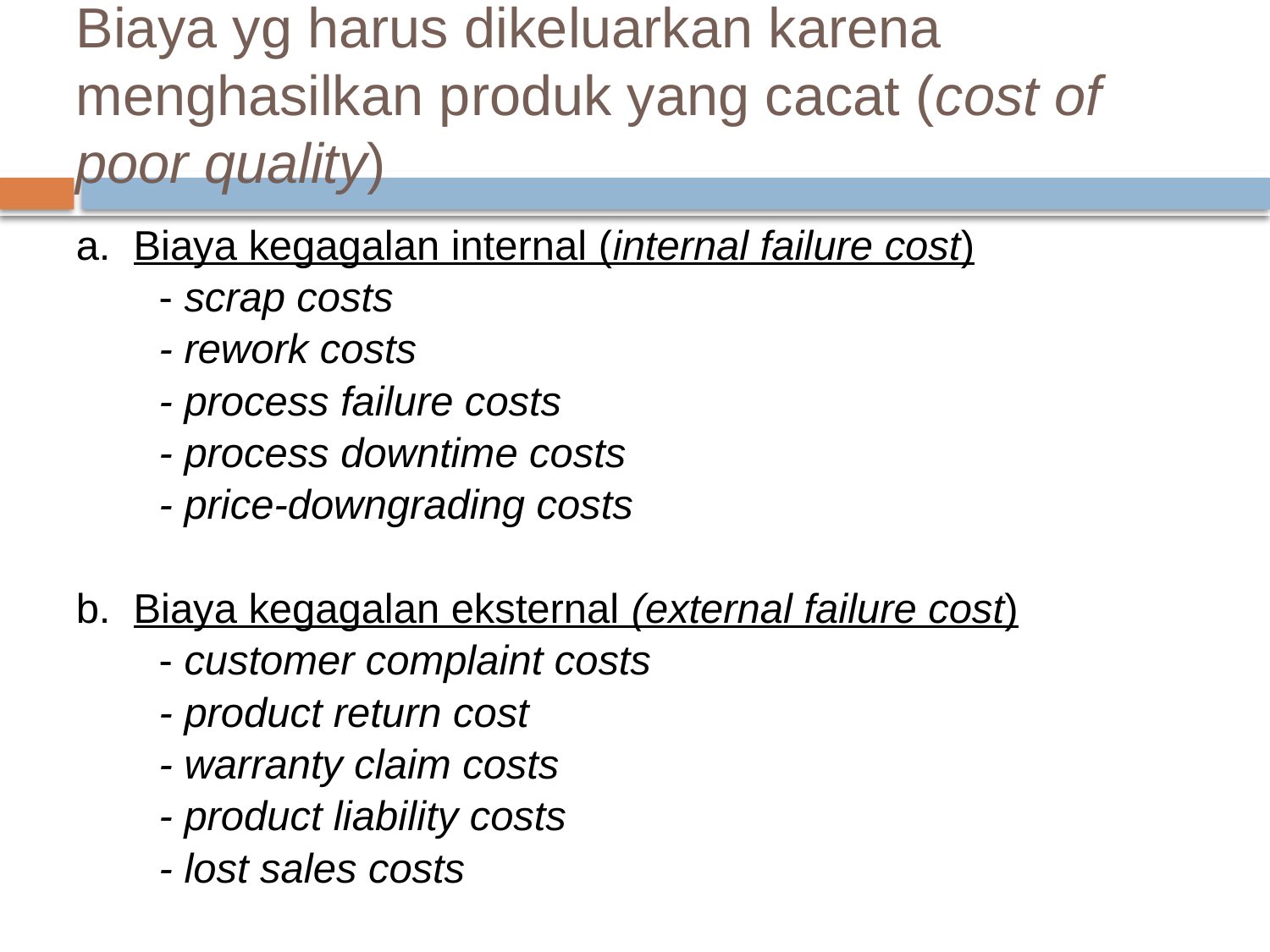

# Biaya yg harus dikeluarkan karena menghasilkan produk yang cacat (cost of poor quality)
a.  Biaya kegagalan internal (internal failure cost)
	- scrap costs
	- rework costs
	- process failure costs
	- process downtime costs
	- price-downgrading costs

b.  Biaya kegagalan eksternal (external failure cost)
	- customer complaint costs
	- product return cost
	- warranty claim costs
	- product liability costs
	- lost sales costs